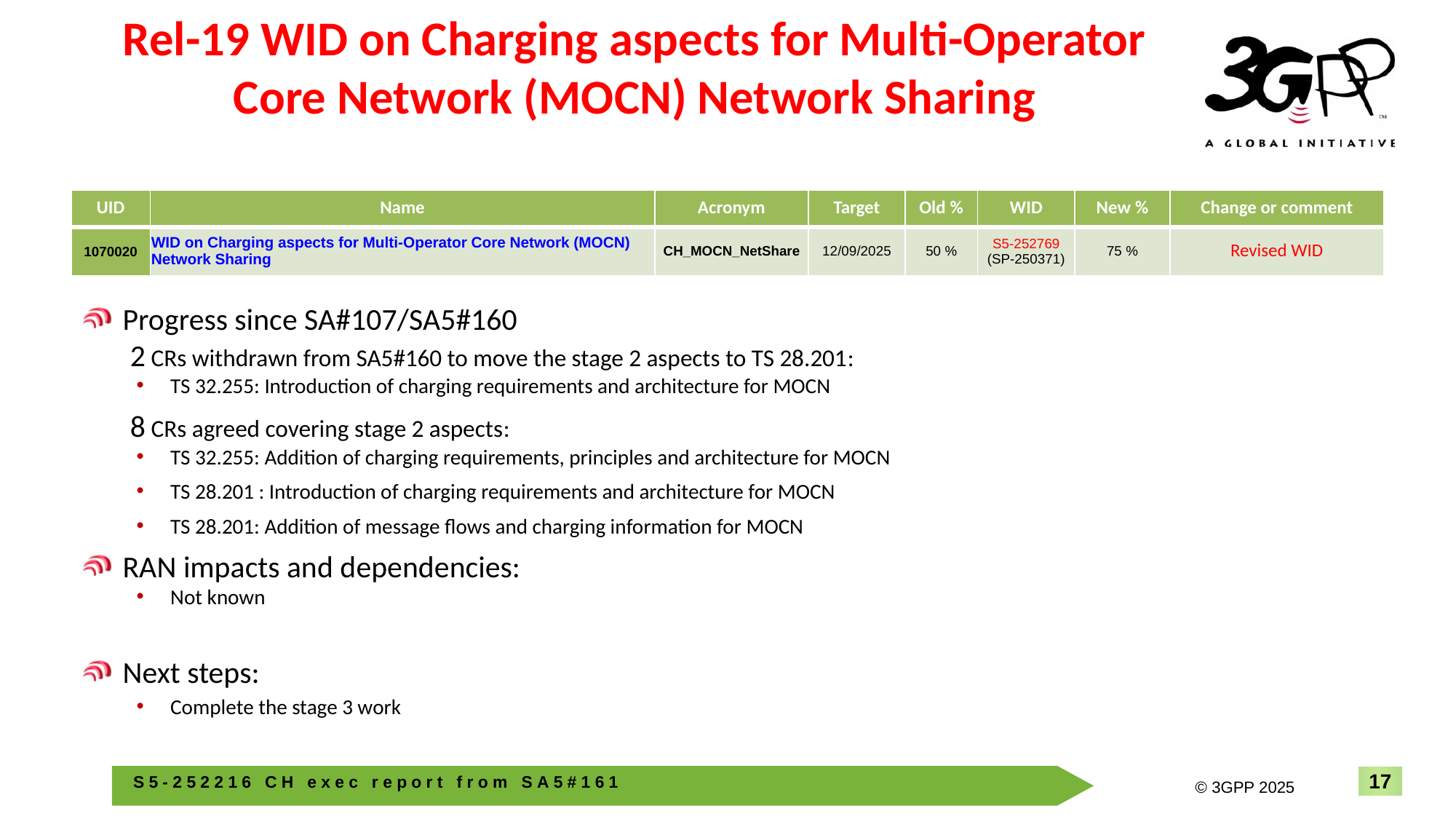

# Rel-19 WID on Charging aspects for Multi-Operator Core Network (MOCN) Network Sharing
| UID | Name | Acronym | Target | Old % | WID | New % | Change or comment |
| --- | --- | --- | --- | --- | --- | --- | --- |
| 1070020 | WID on Charging aspects for Multi-Operator Core Network (MOCN) Network Sharing | CH\_MOCN\_NetShare | 12/09/2025 | 50 % | S5-252769 (SP-250371) | 75 % | Revised WID |
Progress since SA#107/SA5#160
       2 CRs withdrawn from SA5#160 to move the stage 2 aspects to TS 28.201:
TS 32.255: Introduction of charging requirements and architecture for MOCN
       8 CRs agreed covering stage 2 aspects:
TS 32.255: Addition of charging requirements, principles and architecture for MOCN
TS 28.201 : Introduction of charging requirements and architecture for MOCN
TS 28.201: Addition of message flows and charging information for MOCN
RAN impacts and dependencies:
Not known

Next steps:
Complete the stage 3 work